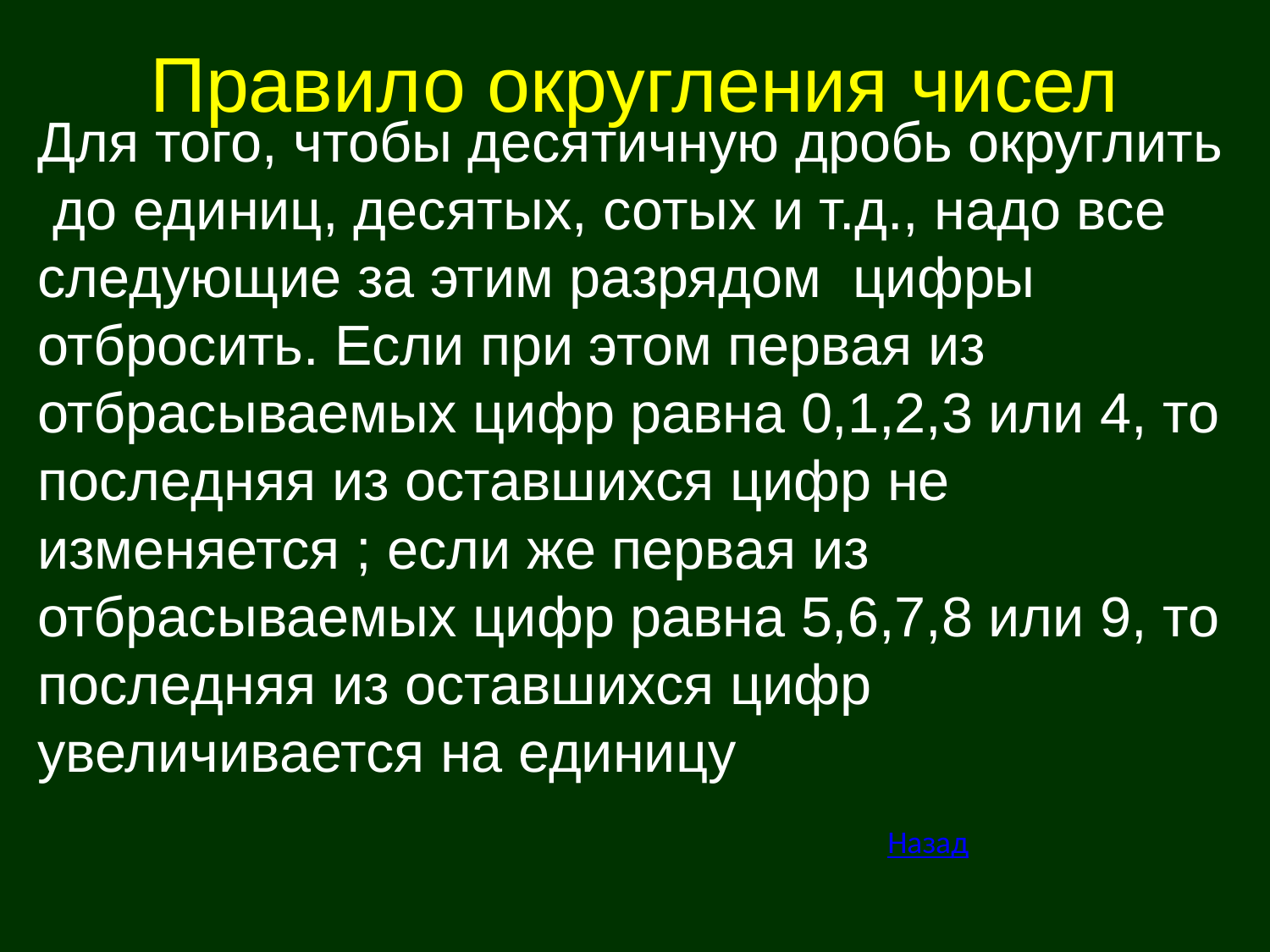

# Правило округления чисел
Для того, чтобы десятичную дробь округлить  до единиц, десятых, сотых и т.д., надо все следующие за этим разрядом  цифры отбросить. Если при этом первая из отбрасываемых цифр равна 0,1,2,3 или 4, то последняя из оставшихся цифр не изменяется ; если же первая из отбрасываемых цифр равна 5,6,7,8 или 9, то последняя из оставшихся цифр увеличивается на единицу
Назад